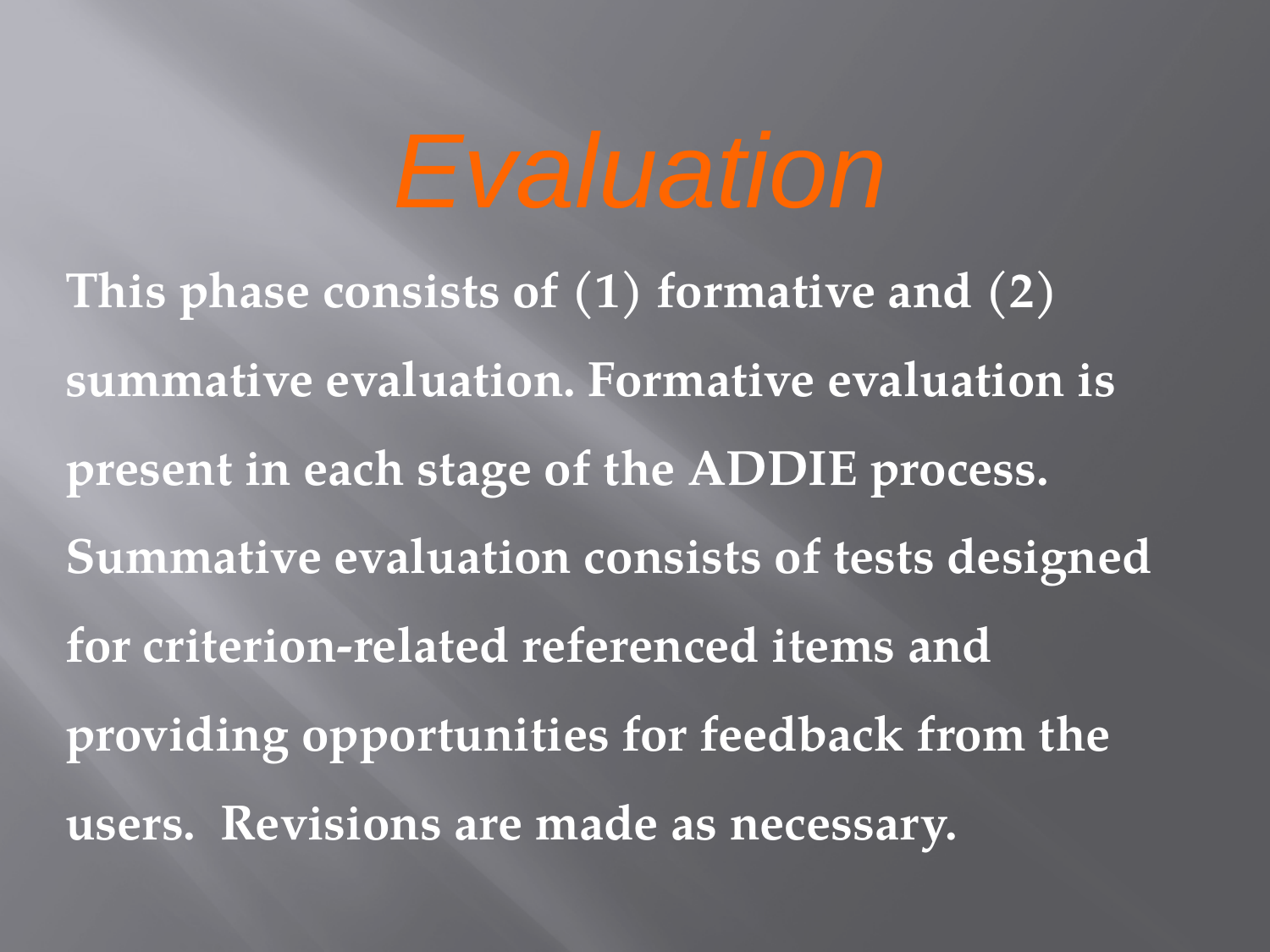

Evaluation
This phase consists of (1) formative and (2) summative evaluation. Formative evaluation is present in each stage of the ADDIE process. Summative evaluation consists of tests designed for criterion-related referenced items and providing opportunities for feedback from the users.  Revisions are made as necessary.